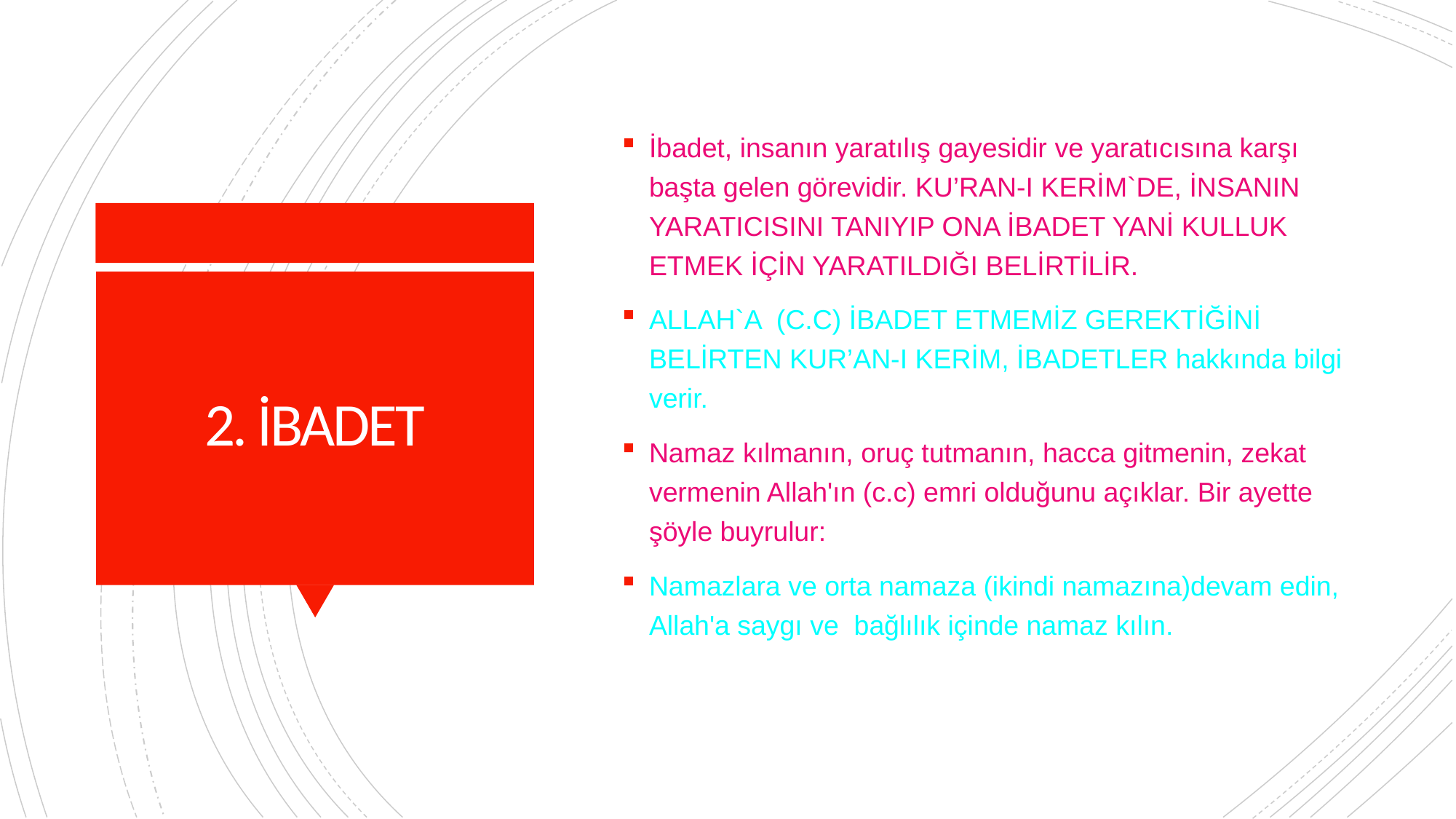

İbadet, insanın yaratılış gayesidir ve yaratıcısına karşı başta gelen görevidir. KU’RAN-I KERİM`DE, İNSANIN YARATICISINI TANIYIP ONA İBADET YANİ KULLUK ETMEK İÇİN YARATILDIĞI BELİRTİLİR.
ALLAH`A  (C.C) İBADET ETMEMİZ GEREKTİĞİNİ BELİRTEN KUR’AN-I KERİM, İBADETLER hakkında bilgi verir.
Namaz kılmanın, oruç tutmanın, hacca gitmenin, zekat vermenin Allah'ın (c.c) emri olduğunu açıklar. Bir ayette şöyle buyrulur:
Namazlara ve orta namaza (ikindi namazına)devam edin, Allah'a saygı ve  bağlılık içinde namaz kılın.

# 2. İBADET